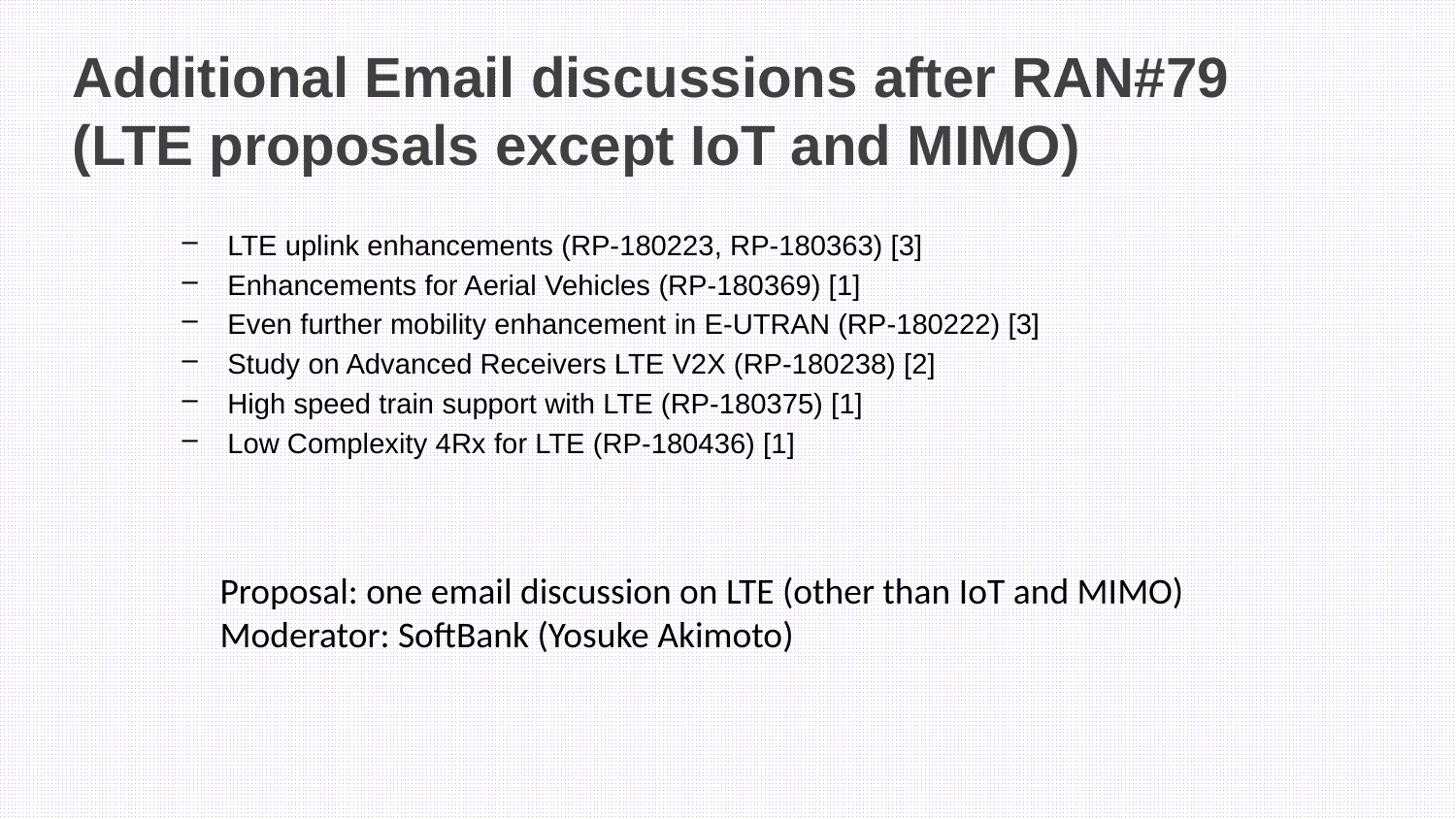

Additional Email discussions after RAN#79
(LTE proposals except IoT and MIMO)
LTE uplink enhancements (RP‑180223, RP‑180363) [3]
Enhancements for Aerial Vehicles (RP‑180369) [1]
Even further mobility enhancement in E-UTRAN (RP‑180222) [3]
Study on Advanced Receivers LTE V2X (RP‑180238) [2]
High speed train support with LTE (RP‑180375) [1]
Low Complexity 4Rx for LTE (RP‑180436) [1]
Proposal: one email discussion on LTE (other than IoT and MIMO)
Moderator: SoftBank (Yosuke Akimoto)